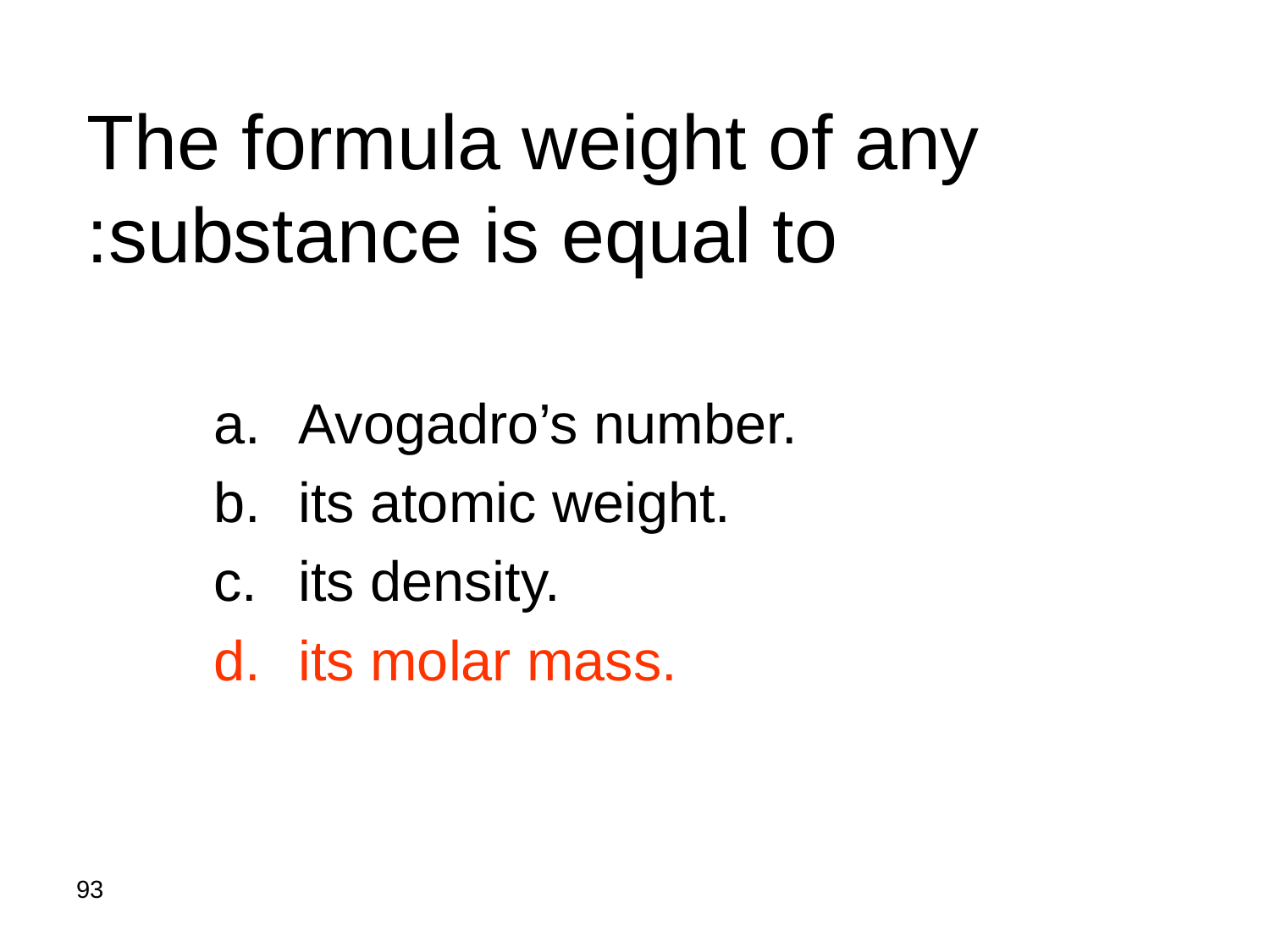

# The formula weight of any substance is equal to:
Avogadro’s number.
its atomic weight.
its density.
its molar mass.
93